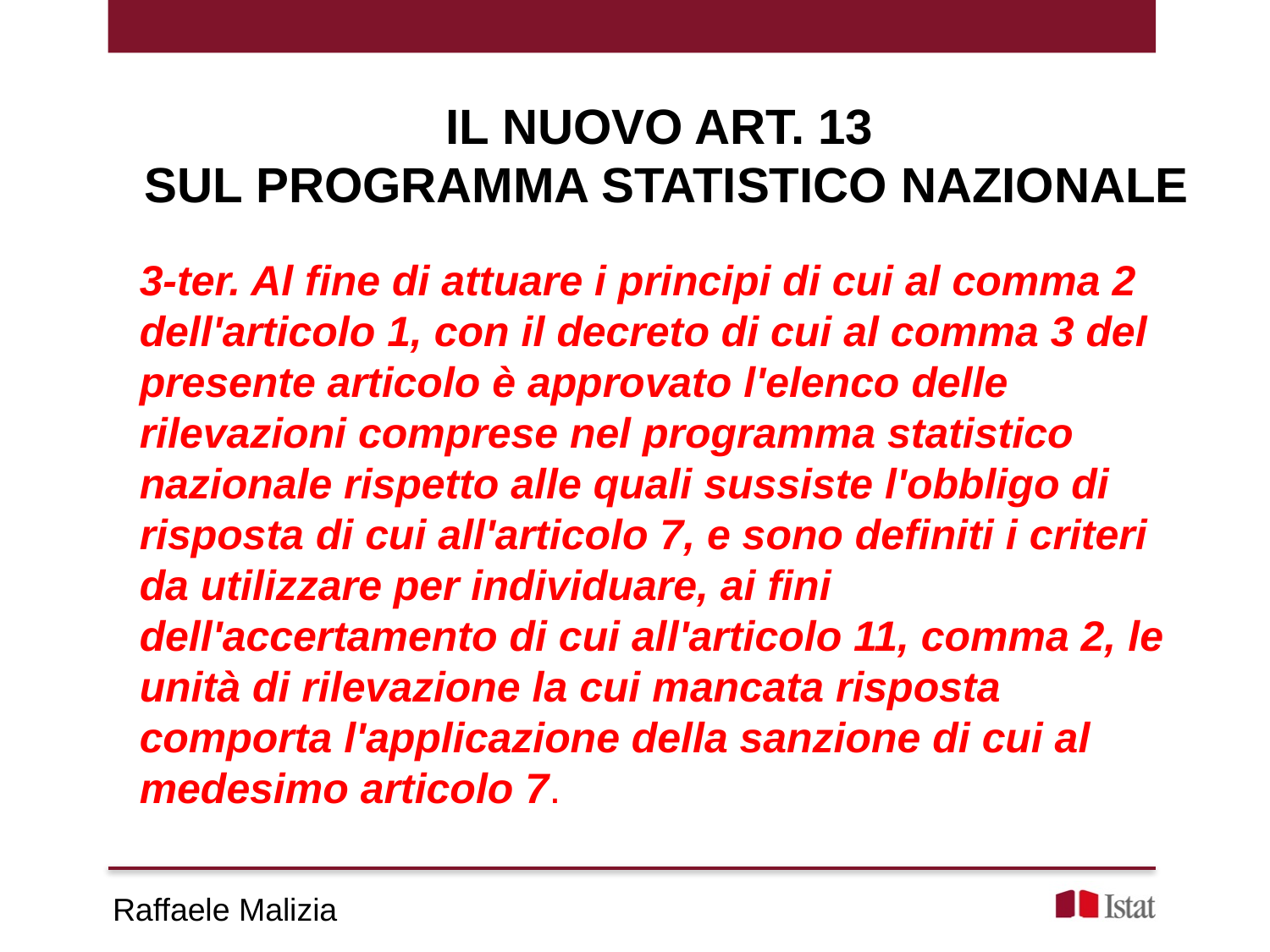

# Il nuovo art. 13 sul programma statistico nazionale
3-ter. Al fine di attuare i principi di cui al comma 2 dell'articolo 1, con il decreto di cui al comma 3 del presente articolo è approvato l'elenco delle rilevazioni comprese nel programma statistico nazionale rispetto alle quali sussiste l'obbligo di risposta di cui all'articolo 7, e sono definiti i criteri da utilizzare per individuare, ai fini dell'accertamento di cui all'articolo 11, comma 2, le unità di rilevazione la cui mancata risposta comporta l'applicazione della sanzione di cui al medesimo articolo 7.
Raffaele Malizia